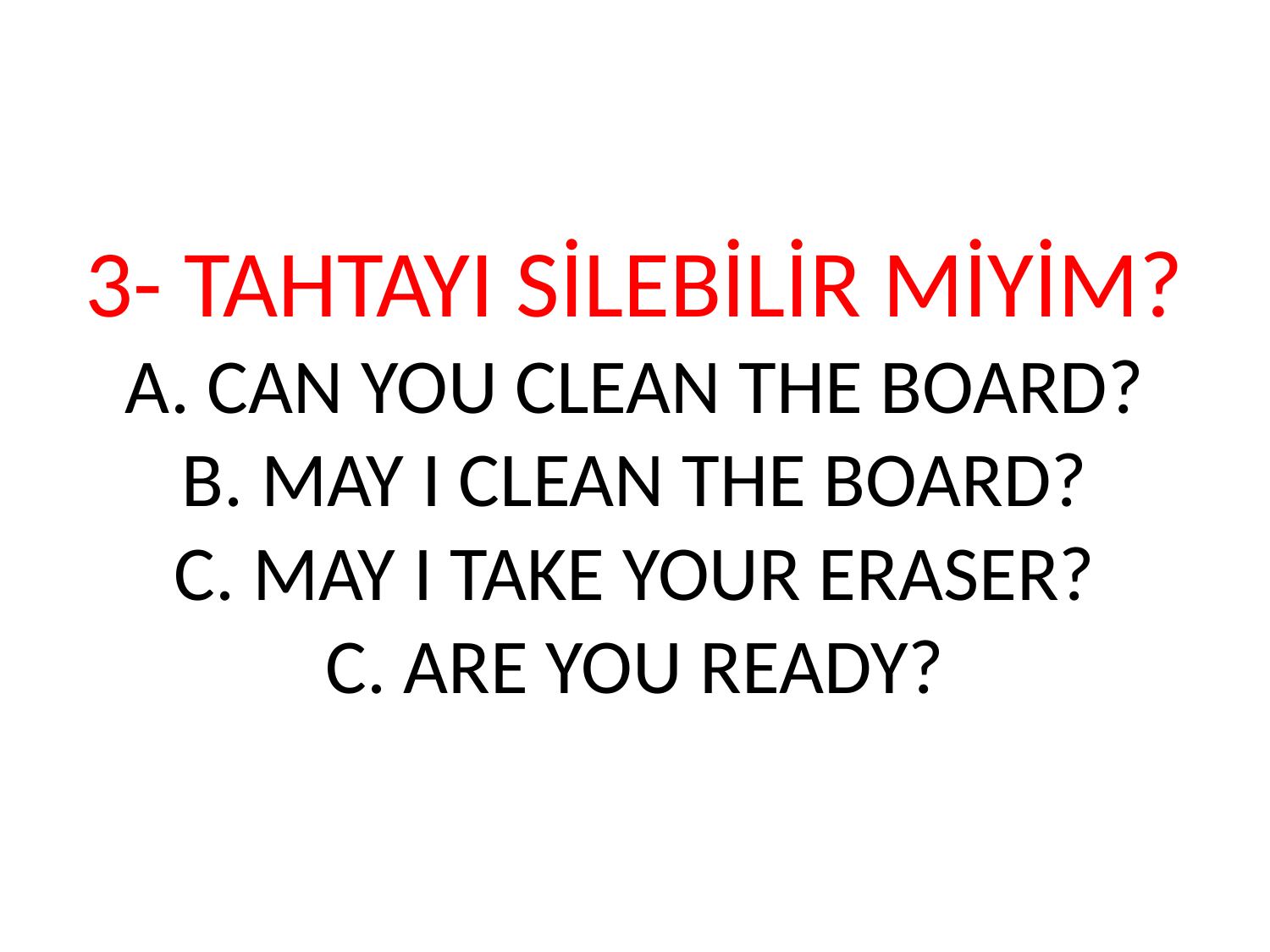

# 3- TAHTAYI SİLEBİLİR MİYİM? A. CAN YOU CLEAN THE BOARD? B. MAY I CLEAN THE BOARD? C. MAY I TAKE YOUR ERASER? C. ARE YOU READY?